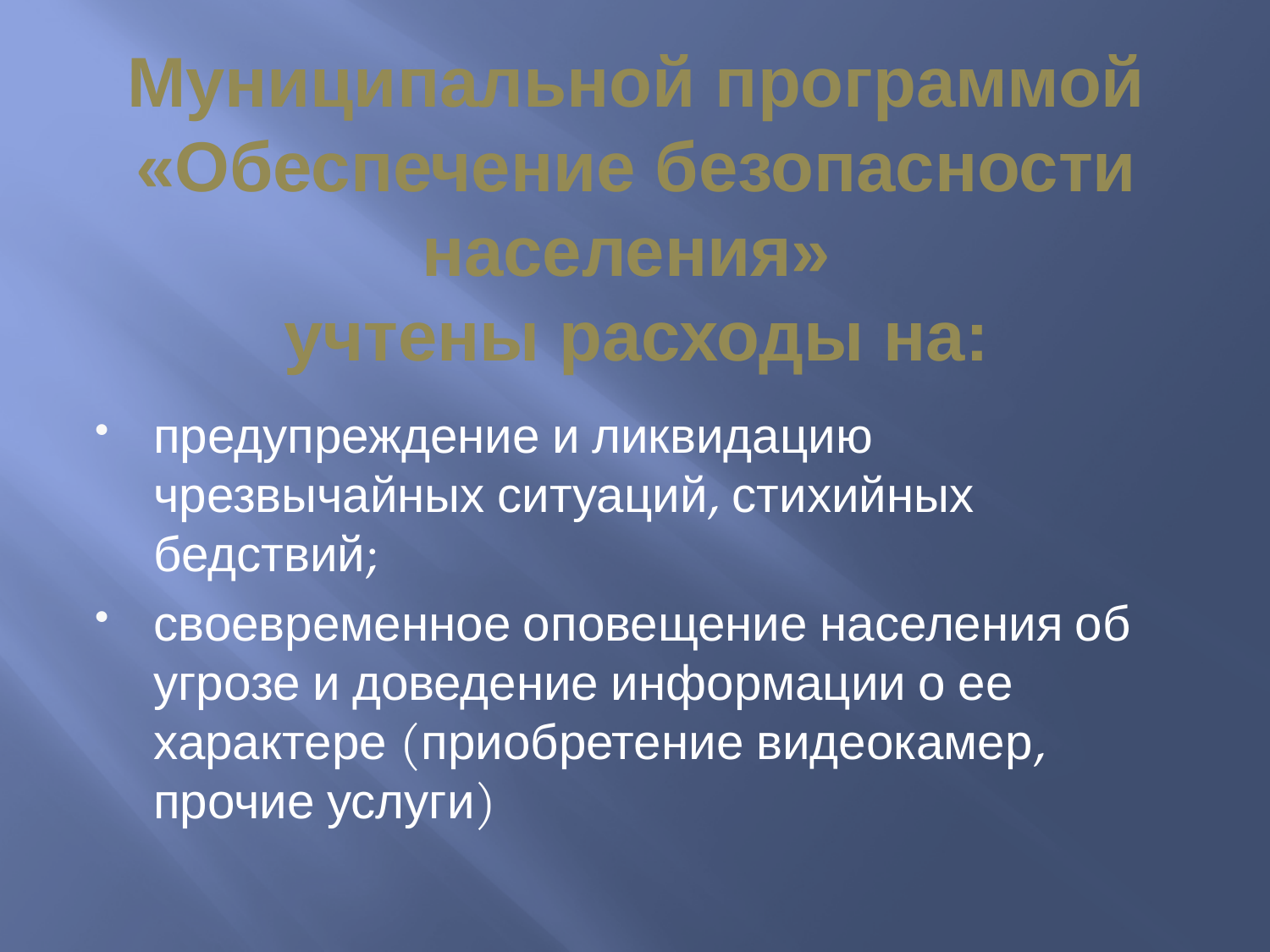

# Муниципальной программой «Обеспечение безопасности населения» учтены расходы на:
предупреждение и ликвидацию чрезвычайных ситуаций, стихийных бедствий;
своевременное оповещение населения об угрозе и доведение информации о ее характере (приобретение видеокамер, прочие услуги)